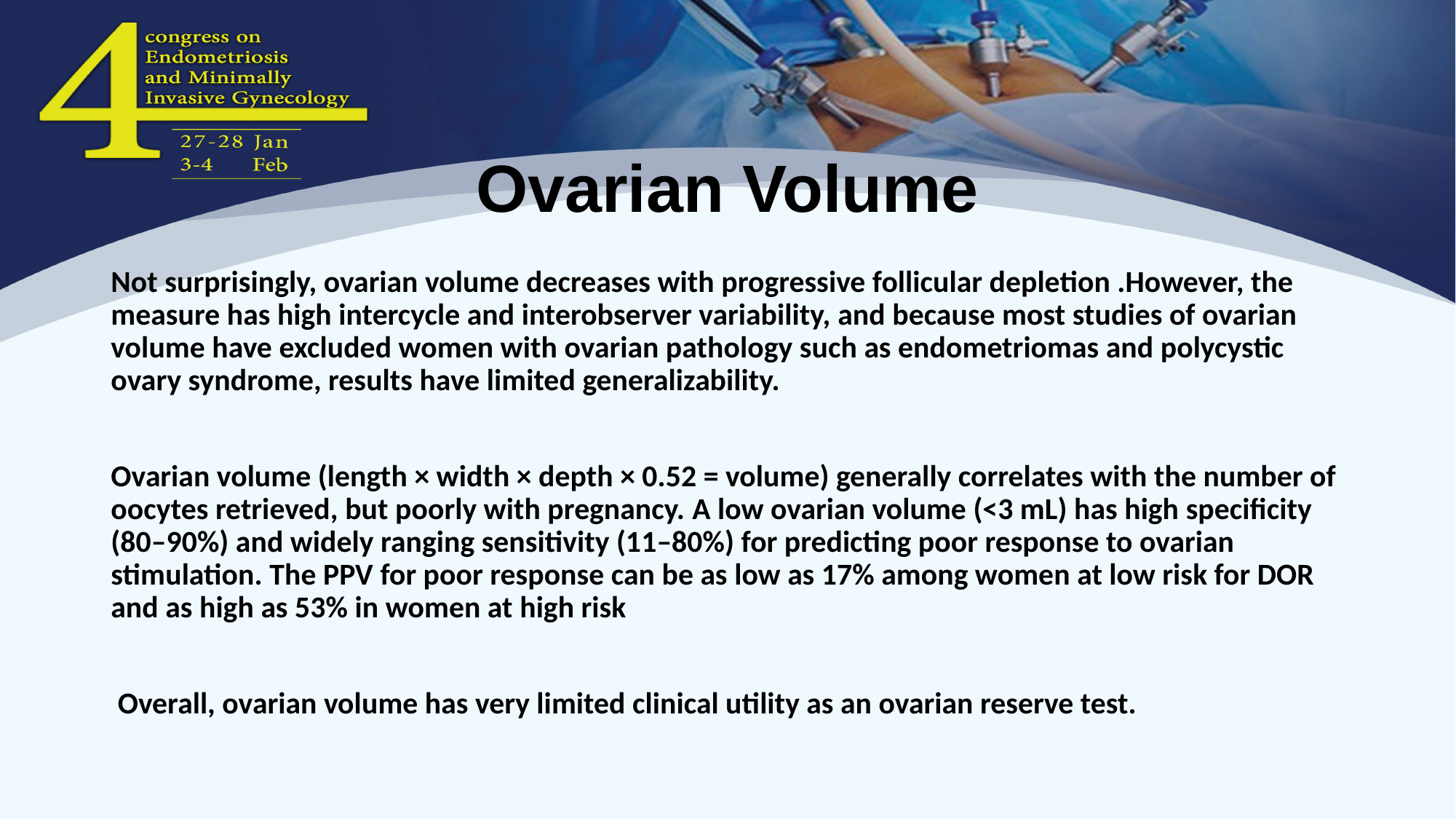

Ovarian Volume
Not surprisingly, ovarian volume decreases with progressive follicular depletion .However, the measure has high intercycle and interobserver variability, and because most studies of ovarian volume have excluded women with ovarian pathology such as endometriomas and polycystic ovary syndrome, results have limited generalizability.

Ovarian volume (length × width × depth × 0.52 = volume) generally correlates with the number of oocytes retrieved, but poorly with pregnancy. A low ovarian volume (<3 mL) has high specificity (80–90%) and widely ranging sensitivity (11–80%) for predicting poor response to ovarian stimulation. The PPV for poor response can be as low as 17% among women at low risk for DOR and as high as 53% in women at high risk

 Overall, ovarian volume has very limited clinical utility as an ovarian reserve test.